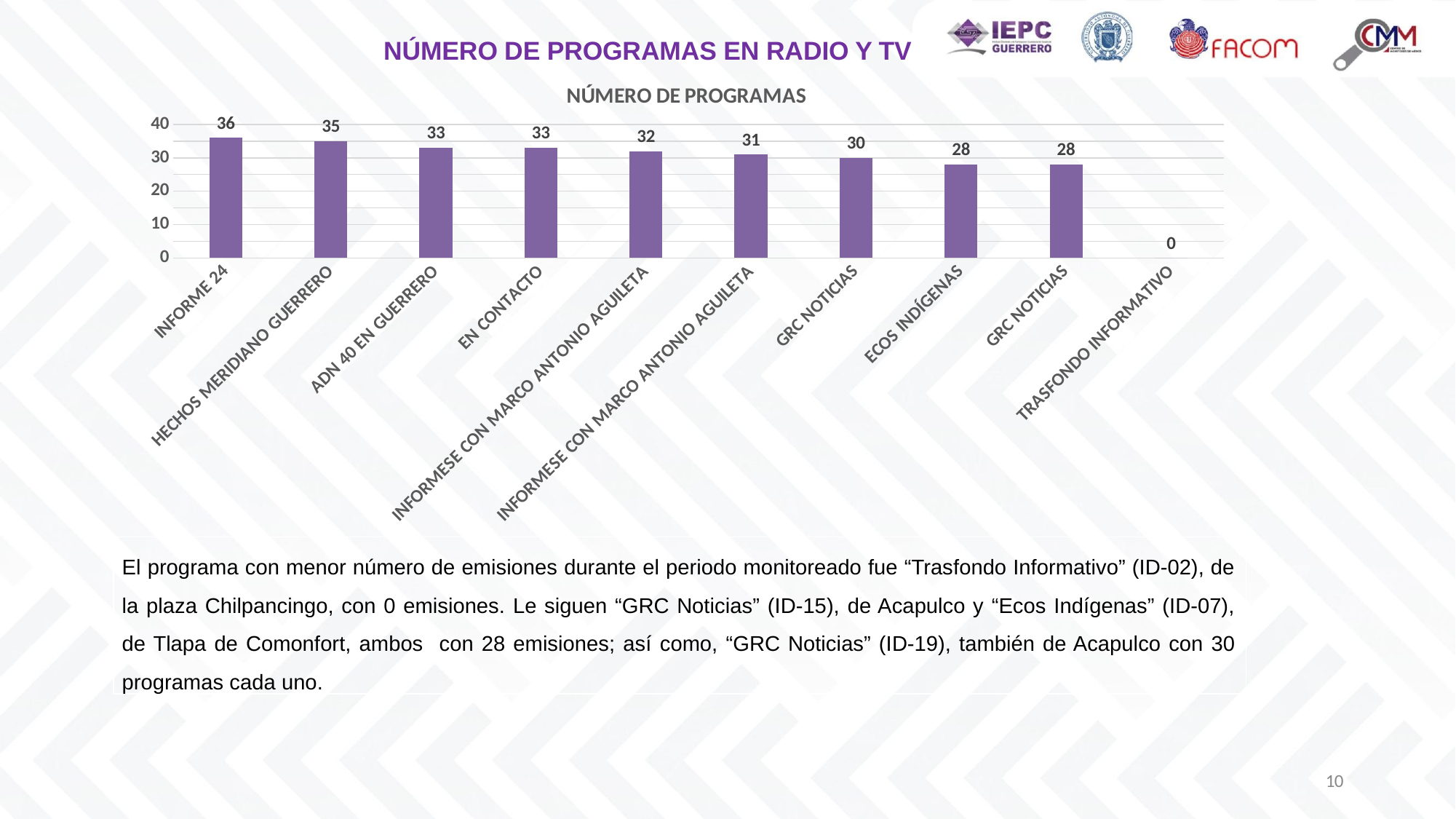

NÚMERO DE PROGRAMAS EN RADIO Y TV

### Chart: NÚMERO DE PROGRAMAS

| Category |  |
|---|---|
| INFORME 24 | 36.0 |
| HECHOS MERIDIANO GUERRERO | 35.0 |
| ADN 40 EN GUERRERO | 33.0 |
| EN CONTACTO | 33.0 |
| INFORMESE CON MARCO ANTONIO AGUILETA | 32.0 |
| INFORMESE CON MARCO ANTONIO AGUILETA | 31.0 |
| GRC NOTICIAS | 30.0 |
| ECOS INDÍGENAS | 28.0 |
| GRC NOTICIAS | 28.0 |
| TRASFONDO INFORMATIVO | 0.0 |
El programa con menor número de emisiones durante el periodo monitoreado fue “Trasfondo Informativo” (ID-02), de la plaza Chilpancingo, con 0 emisiones. Le siguen “GRC Noticias” (ID-15), de Acapulco y “Ecos Indígenas” (ID-07), de Tlapa de Comonfort, ambos  con 28 emisiones; así como, “GRC Noticias” (ID-19), también de Acapulco con 30 programas cada uno.
10